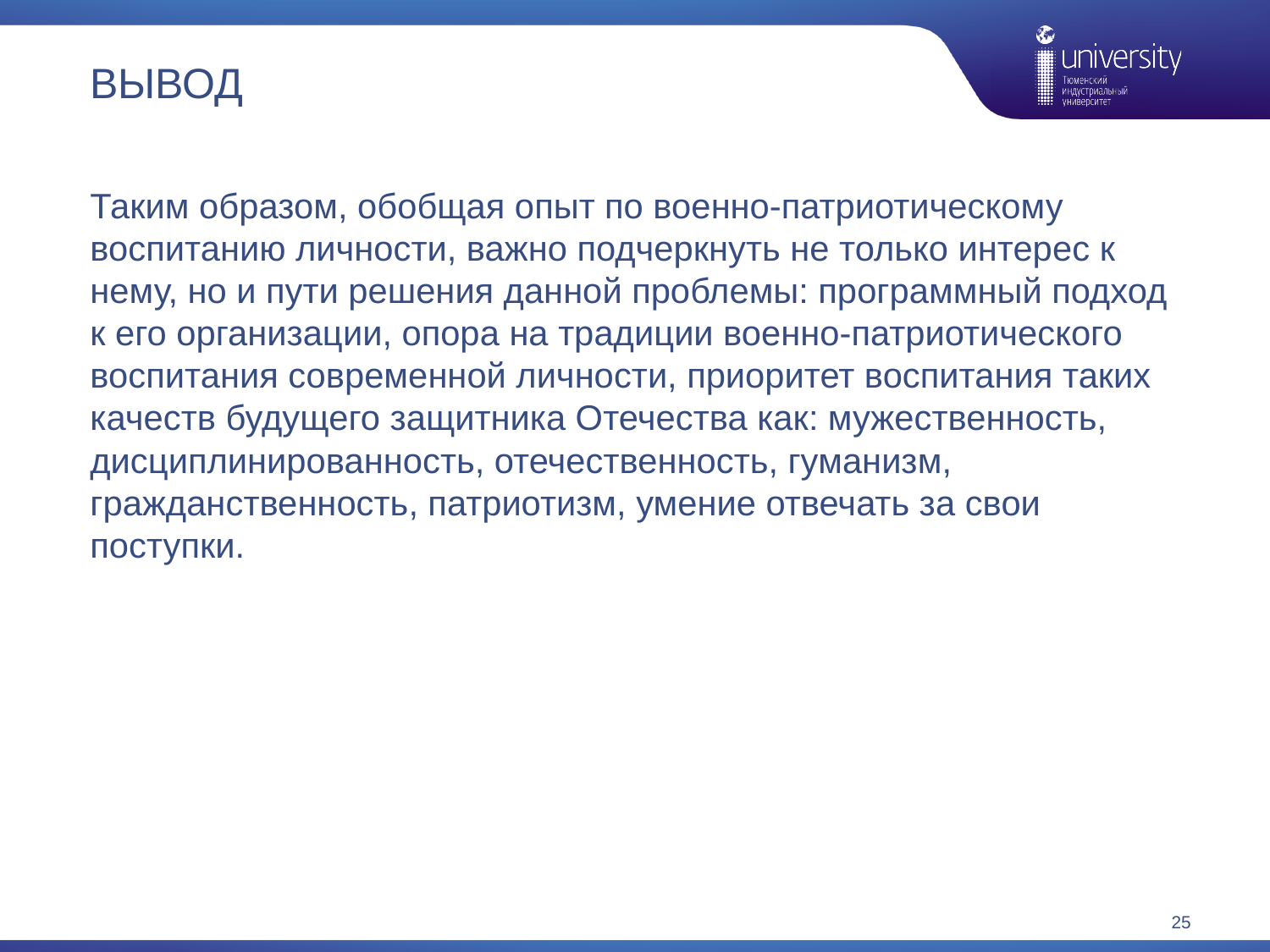

# Вывод
Таким образом, обобщая опыт по военно-патриотическому воспитанию личности, важно подчеркнуть не только интерес к нему, но и пути решения данной проблемы: программный подход к его организации, опора на традиции военно-патриотического воспитания современной личности, приоритет воспитания таких качеств будущего защитника Отечества как: мужественность, дисциплинированность, отечественность, гуманизм, гражданственность, патриотизм, умение отвечать за свои поступки.

25